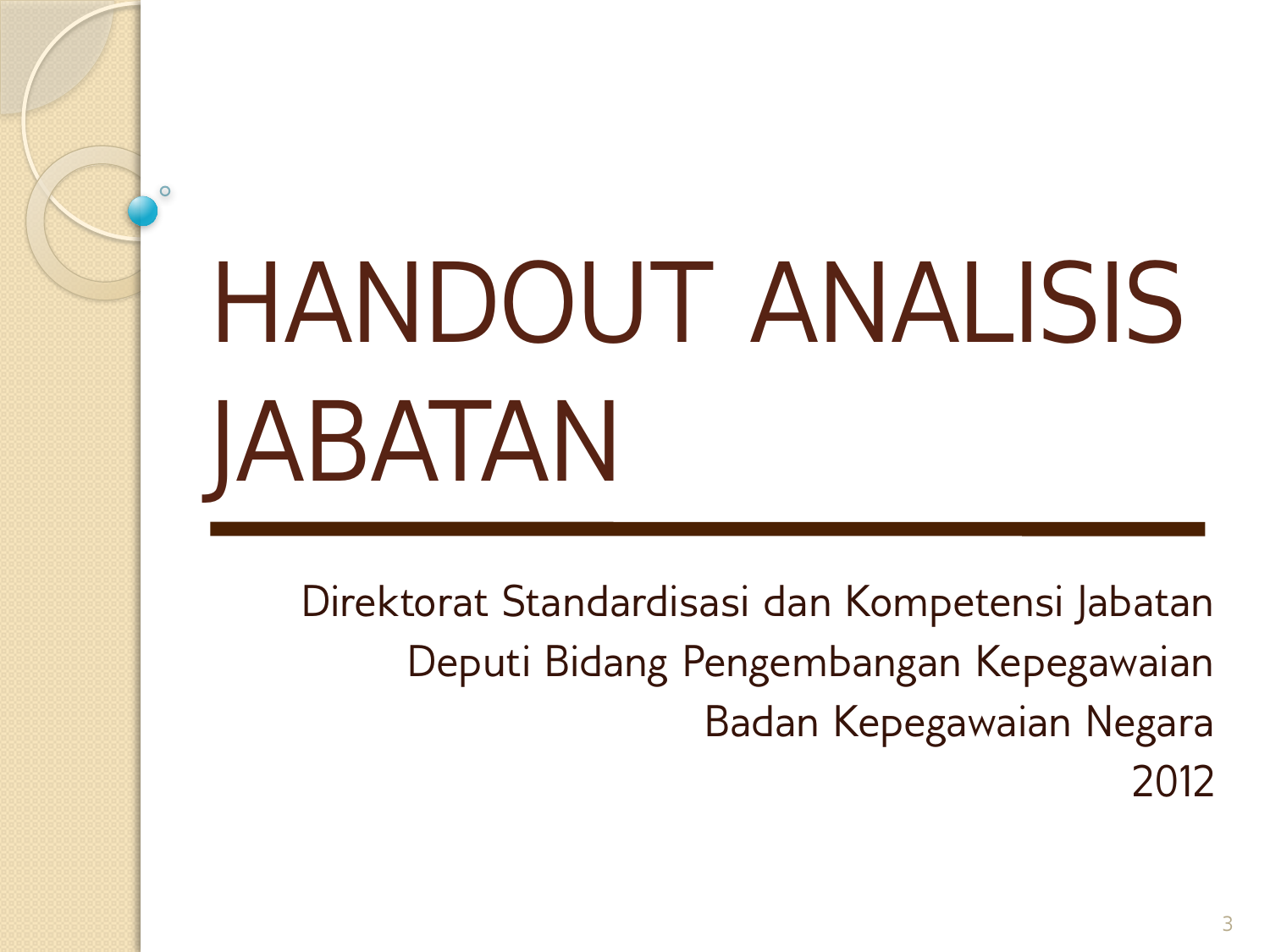

# HANDOUT ANALISIS JABATAN
Direktorat Standardisasi dan Kompetensi Jabatan
Deputi Bidang Pengembangan Kepegawaian
Badan Kepegawaian Negara
2012
3